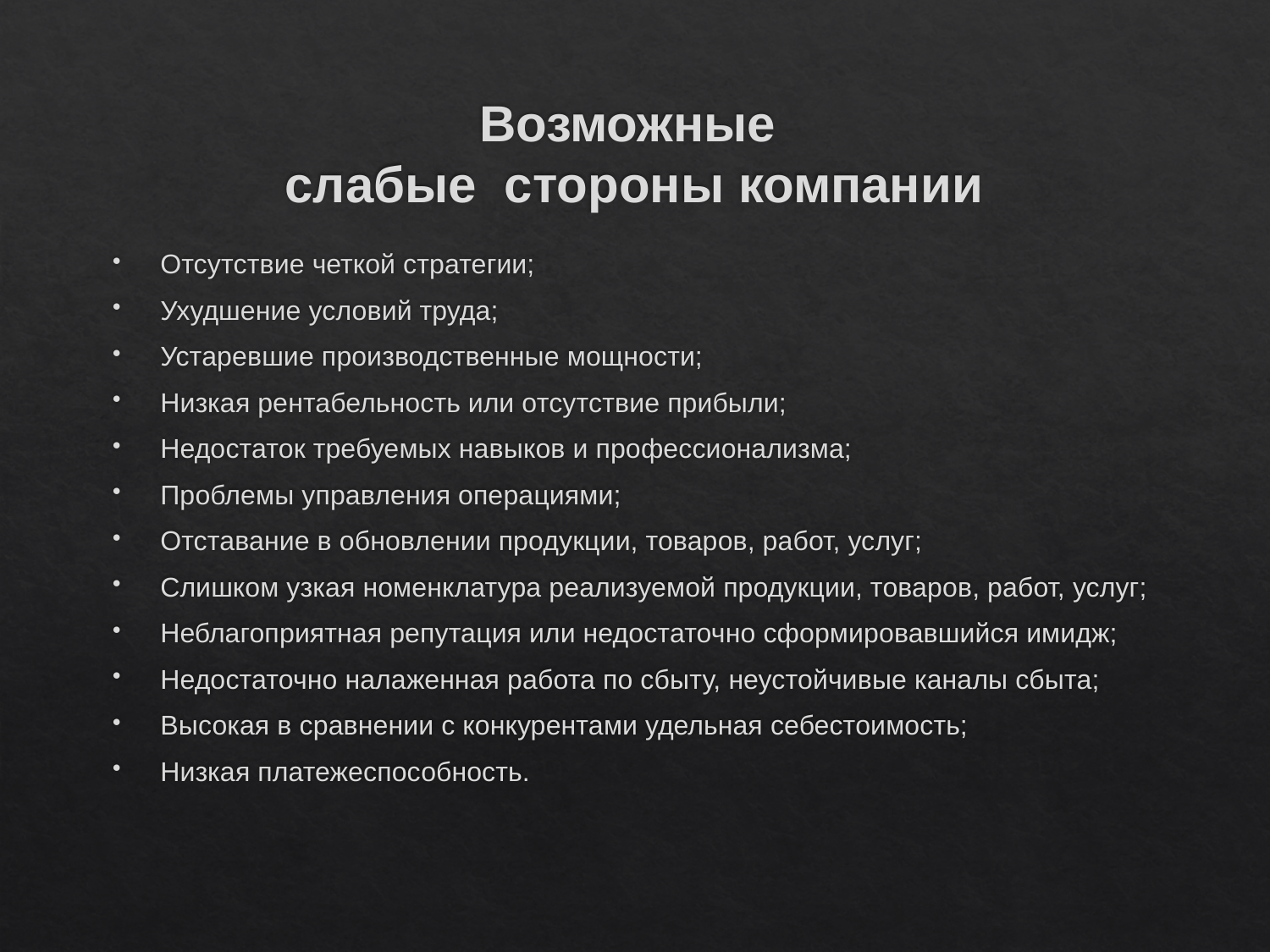

# Возможные слабые  стороны компании
Отсутствие четкой стратегии;
Ухудшение условий труда;
Устаревшие производственные мощности;
Низкая рентабельность или отсутствие прибыли;
Недостаток требуемых навыков и профессионализма;
Проблемы управления операциями;
Отставание в обновлении продукции, товаров, работ, услуг;
Слишком узкая номенклатура реализуемой продукции, товаров, работ, услуг;
Неблагоприятная репутация или недостаточно сформировавшийся имидж;
Недостаточно налаженная работа по сбыту, неустойчивые каналы сбыта;
Высокая в сравнении с конкурентами удельная себестоимость;
Низкая платежеспособность.